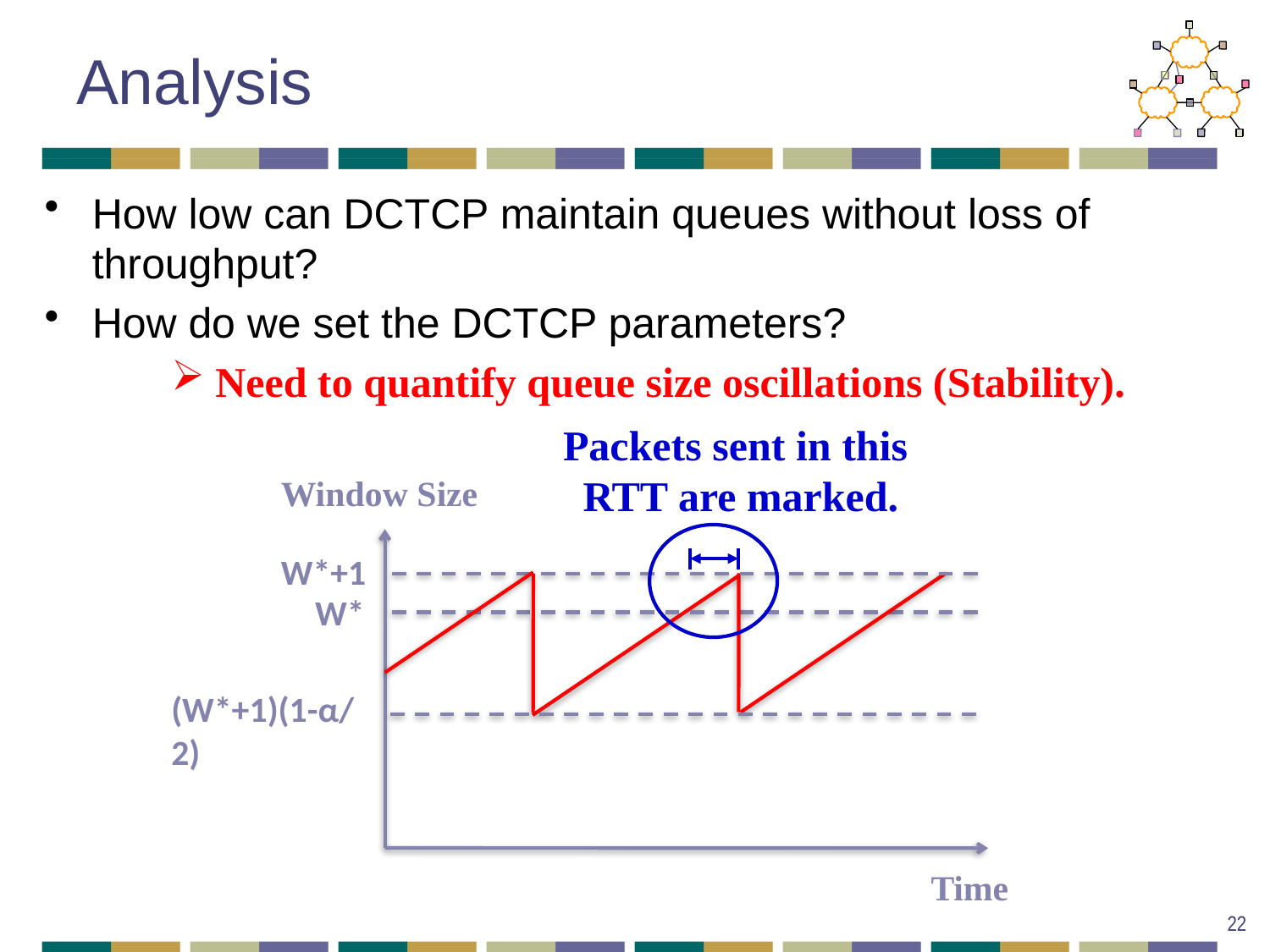

# Analysis
How low can DCTCP maintain queues without loss of throughput?
How do we set the DCTCP parameters?

 Need to quantify queue size oscillations (Stability).
Packets sent in this
RTT are marked.

Window Size
W*+1
W*
(W*+1)(1-α/2)
Time
22